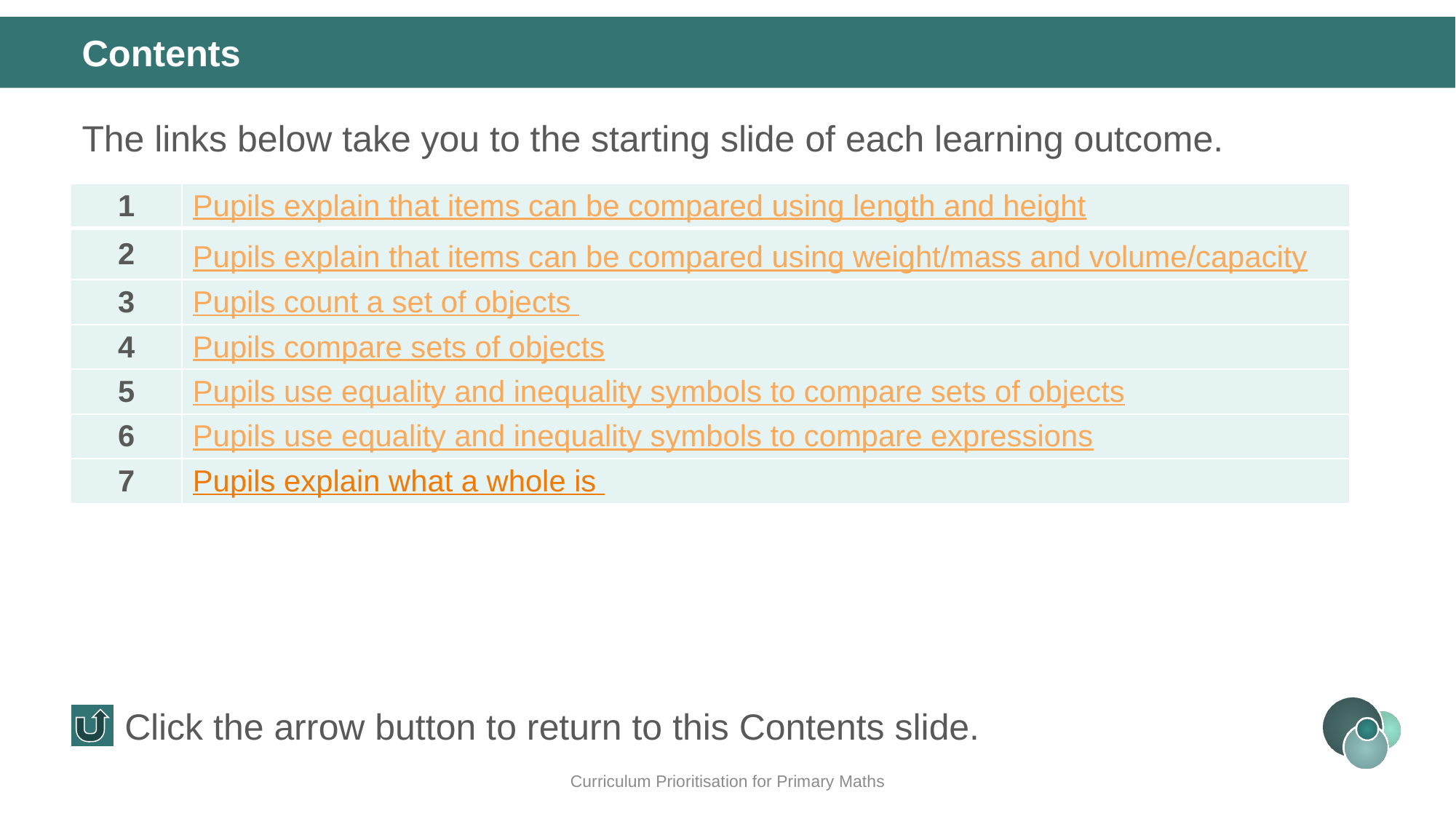

Contents
The links below take you to the starting slide of each learning outcome.
| 1 | Pupils explain that items can be compared using length and height |
| --- | --- |
| 2 | Pupils explain that items can be compared using weight/mass and volume/capacity |
| 3 | Pupils count a set of objects |
| 4 | Pupils compare sets of objects |
| 5 | Pupils use equality and inequality symbols to compare sets of objects |
| 6 | Pupils use equality and inequality symbols to compare expressions |
| 7 | Pupils explain what a whole is |
Click the arrow button to return to this Contents slide.

Curriculum Prioritisation for Primary Maths